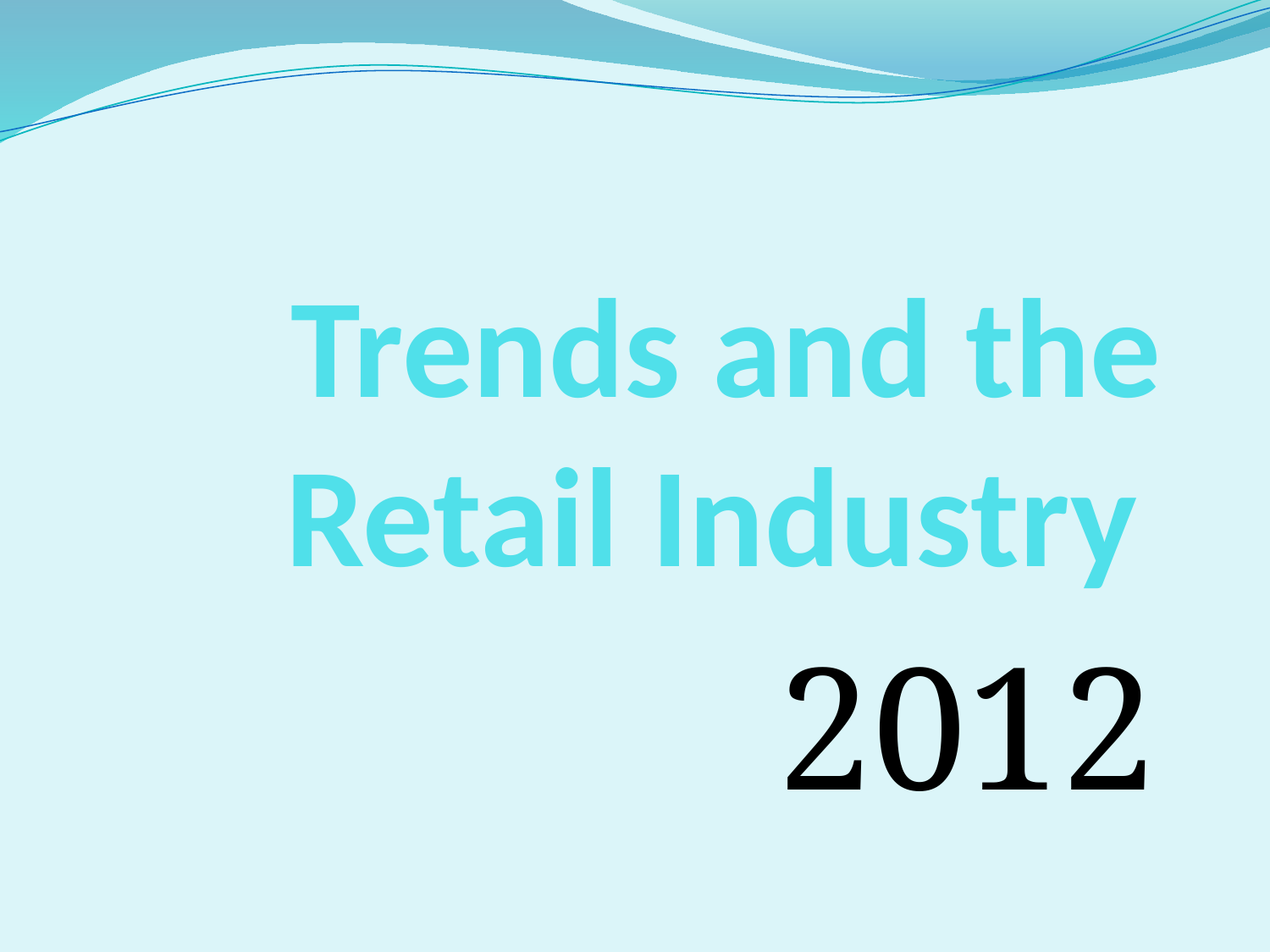

# Trends and the Retail Industry
2012